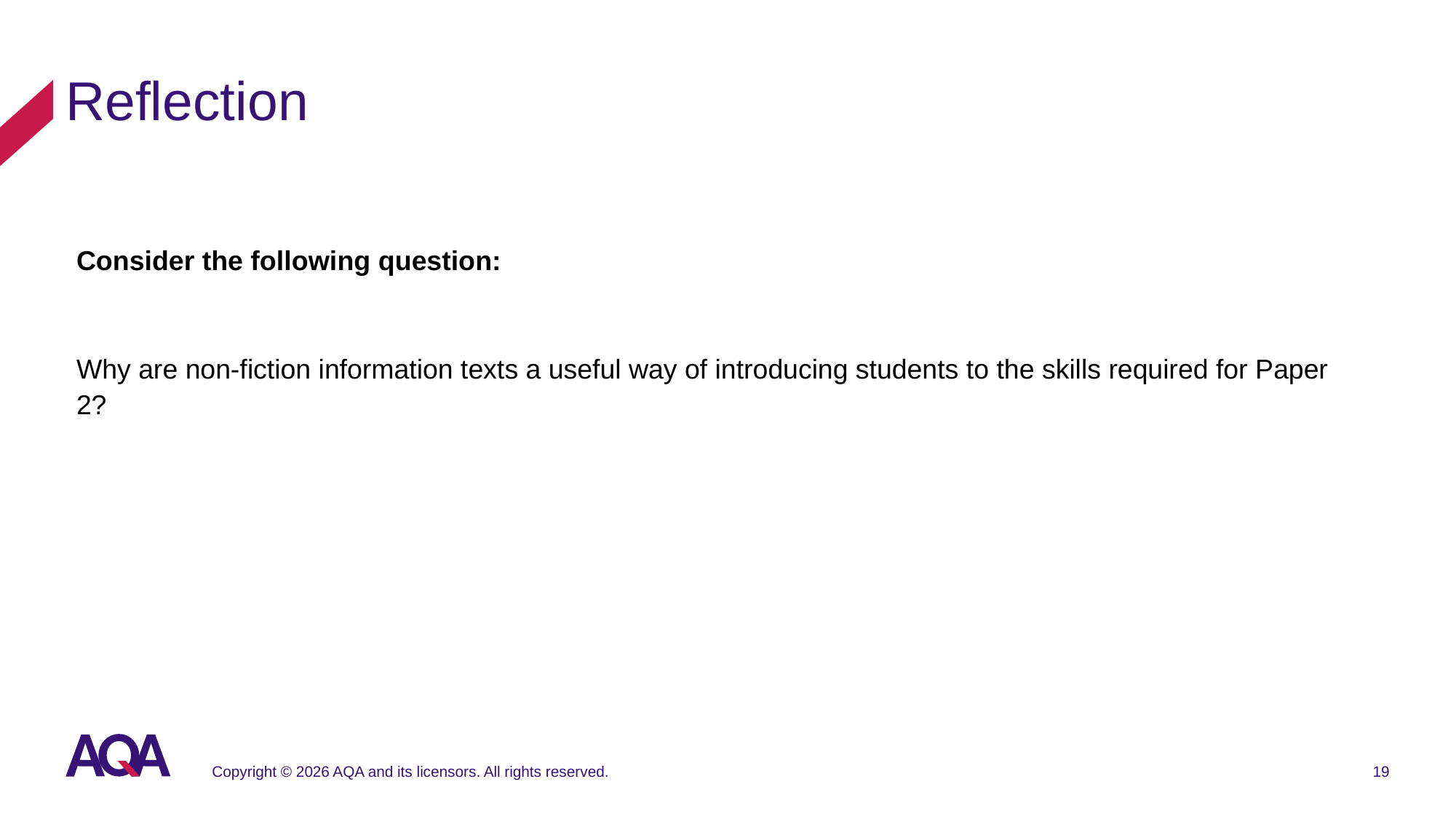

# Reflection
Consider the following question:

Why are non-fiction information texts a useful way of introducing students to the skills required for Paper 2?

Copyright © 2026 AQA and its licensors. All rights reserved.
19